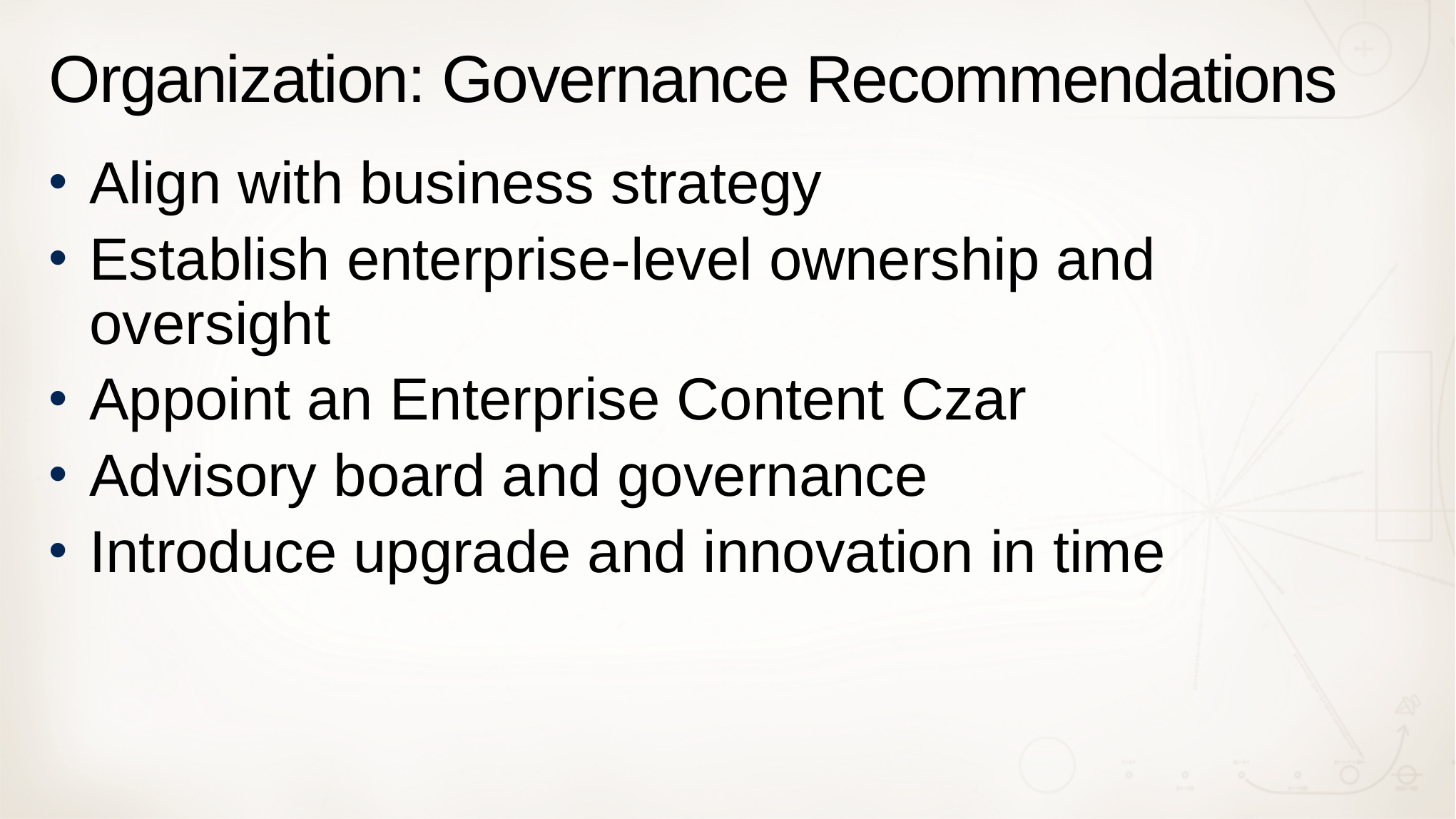

# Organization: Governance Recommendations
Align with business strategy
Establish enterprise-level ownership and oversight
Appoint an Enterprise Content Czar
Advisory board and governance
Introduce upgrade and innovation in time